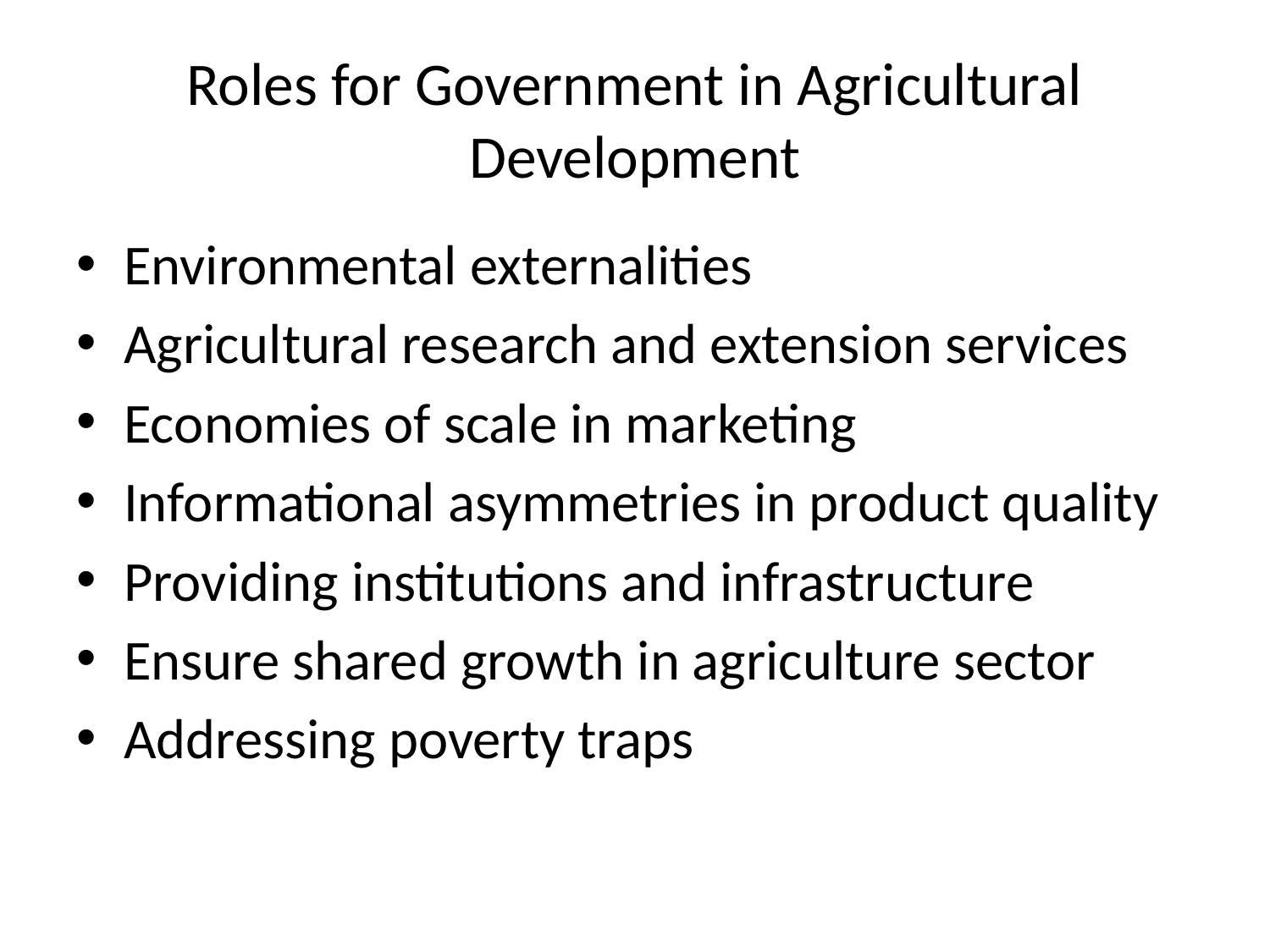

Roles for Government in Agricultural Development
Environmental externalities
Agricultural research and extension services
Economies of scale in marketing
Informational asymmetries in product quality
Providing institutions and infrastructure
Ensure shared growth in agriculture sector
Addressing poverty traps